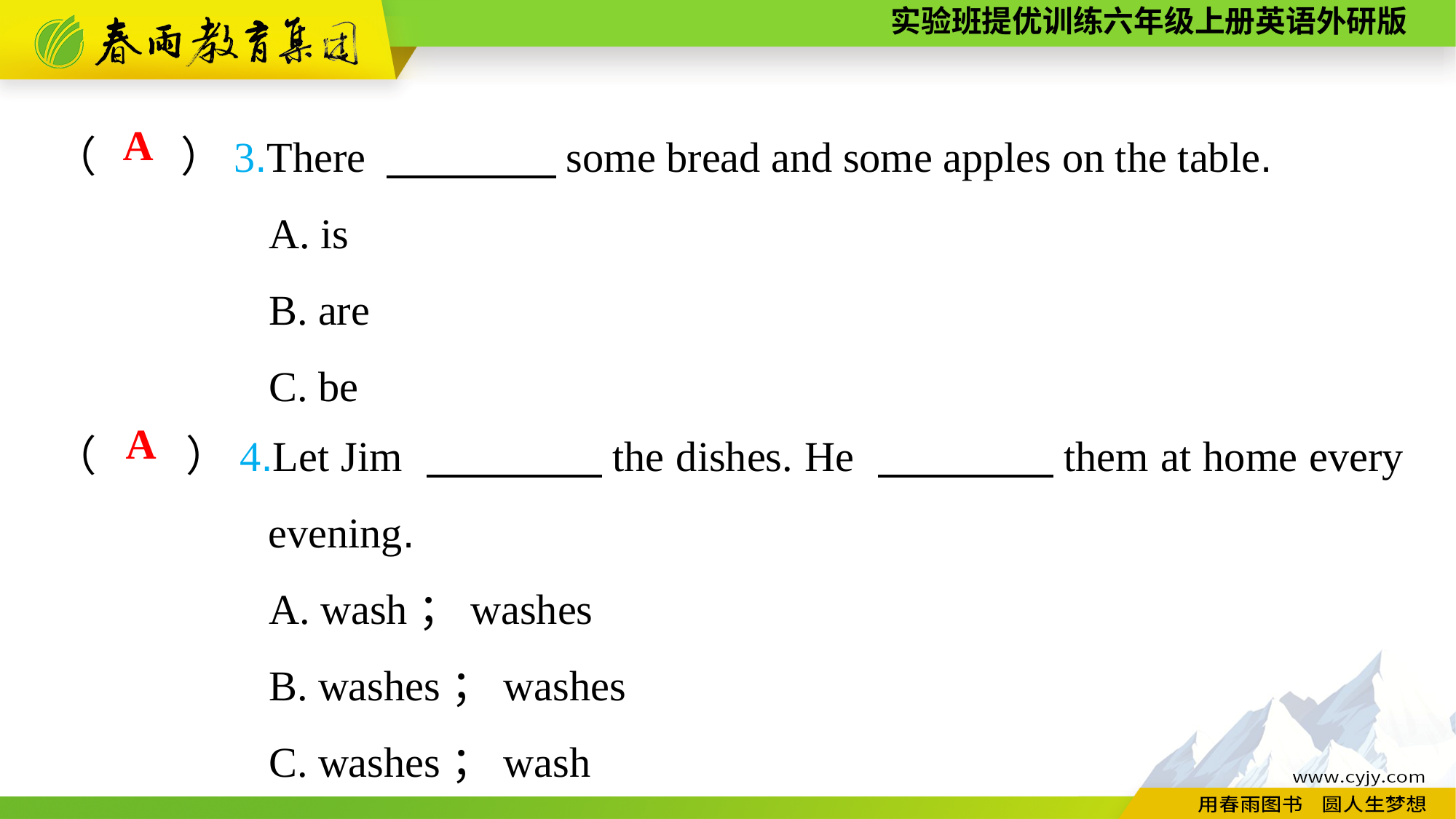

（　　）3.There 　　　　some bread and some apples on the table.
A. is
B. are
C. be
A
（　　）4.Let Jim 　　　　the dishes. He 　　　　them at home every evening.
A. wash；washes
B. washes；washes
C. washes；wash
A